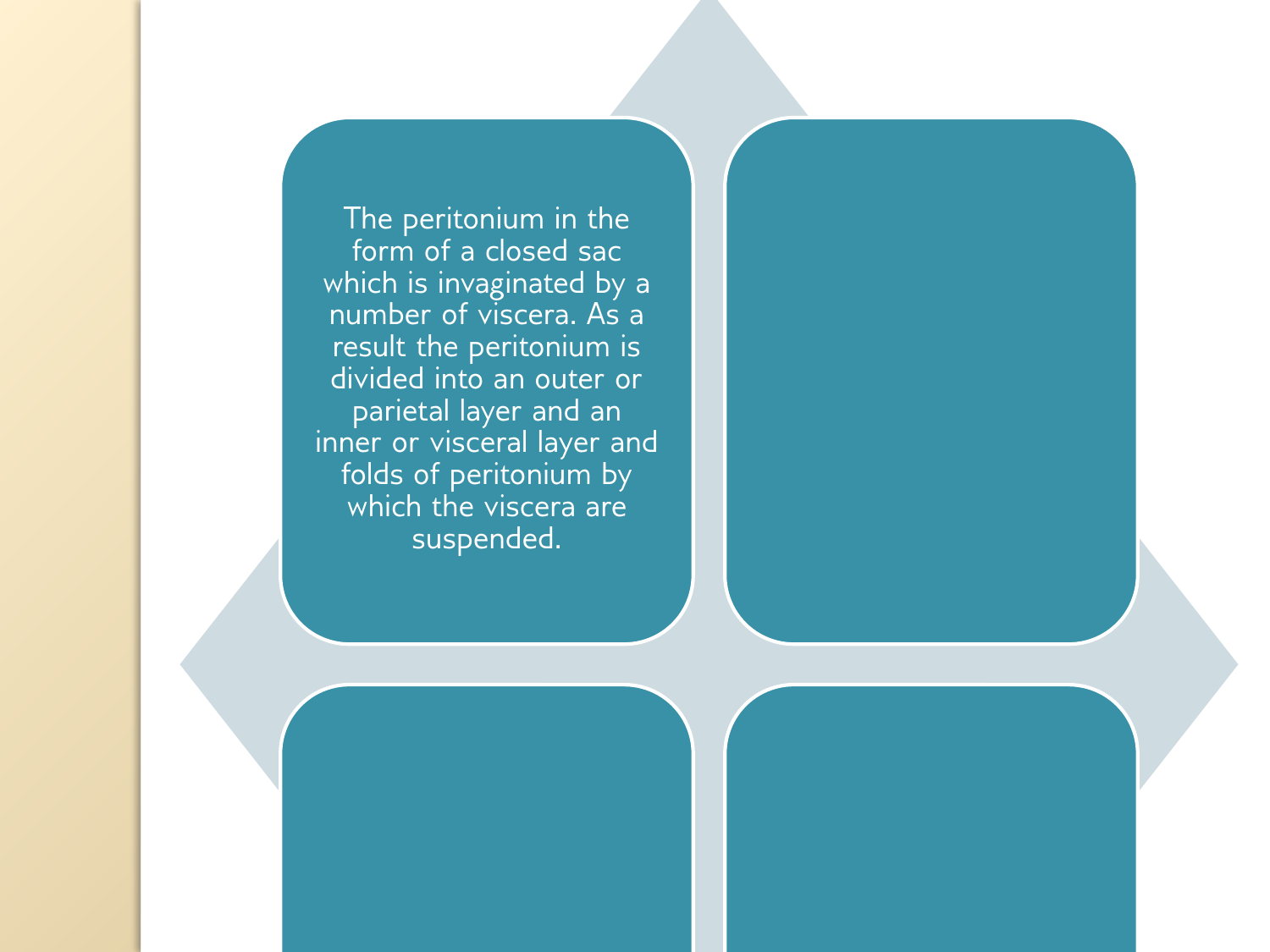

The peritonium in the form of a closed sac which is invaginated by a number of viscera. As a result the peritonium is divided into an outer or parietal layer and an inner or visceral layer and folds of peritonium by which the viscera are suspended.